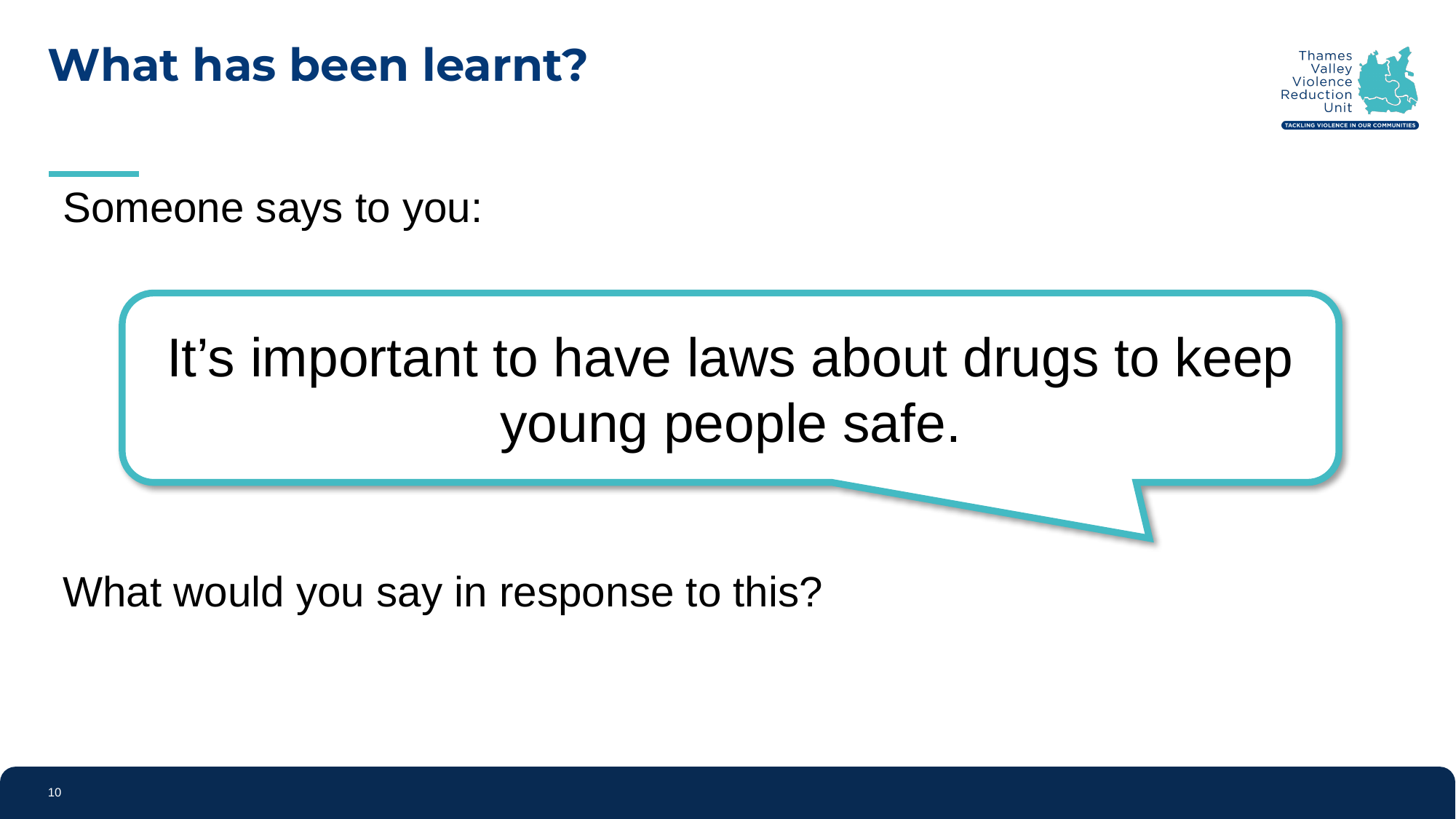

# What has been learnt?
Someone says to you:

It’s important to have laws about drugs to keep young people safe.
What would you say in response to this?
10